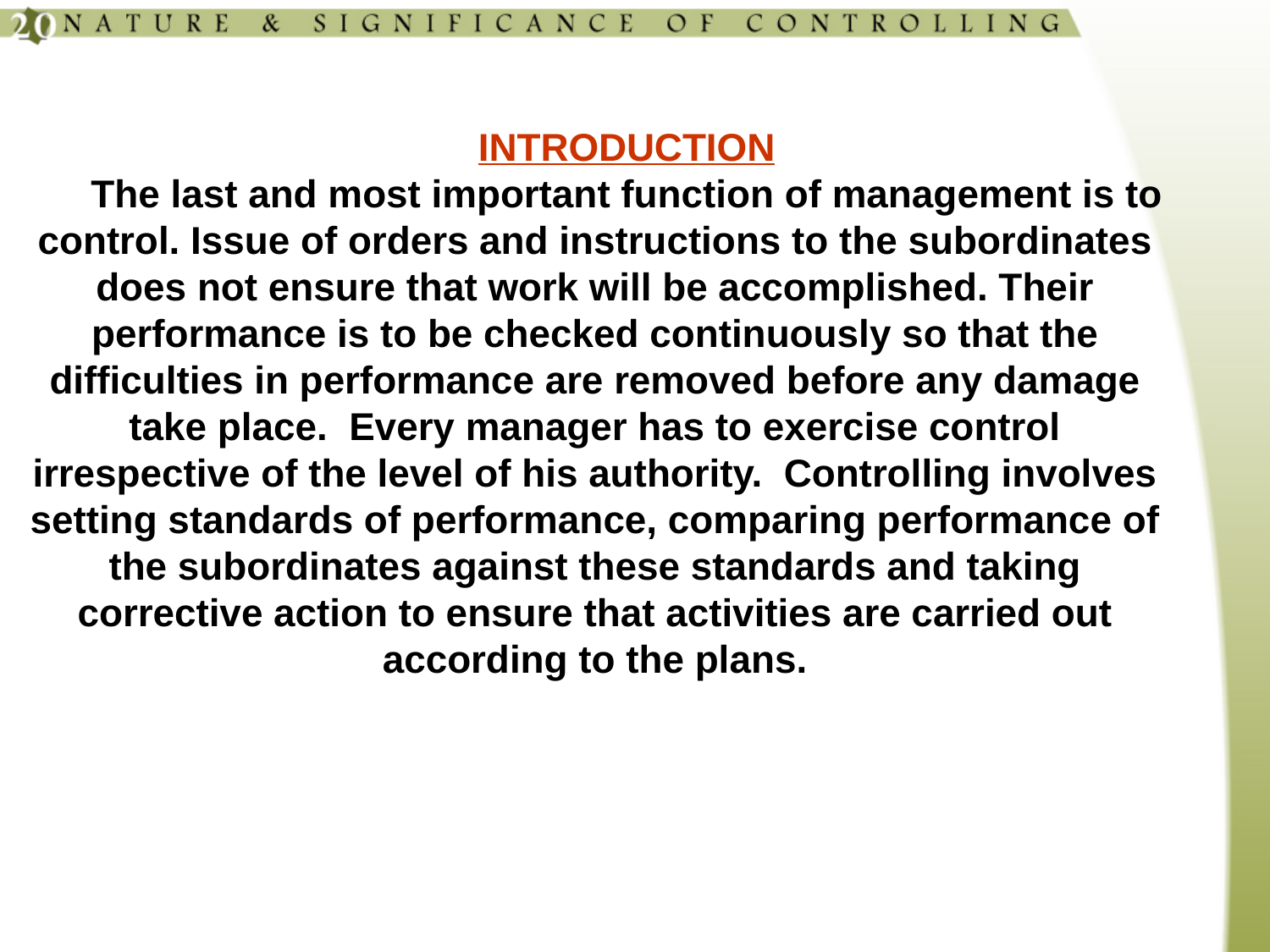

INTRODUCTION
The last and most important function of management is to control. Issue of orders and instructions to the subordinates does not ensure that work will be accomplished. Their performance is to be checked continuously so that the difficulties in performance are removed before any damage take place.  Every manager has to exercise control irrespective of the level of his authority.  Controlling involves setting standards of performance, comparing performance of the subordinates against these standards and taking corrective action to ensure that activities are carried out according to the plans.